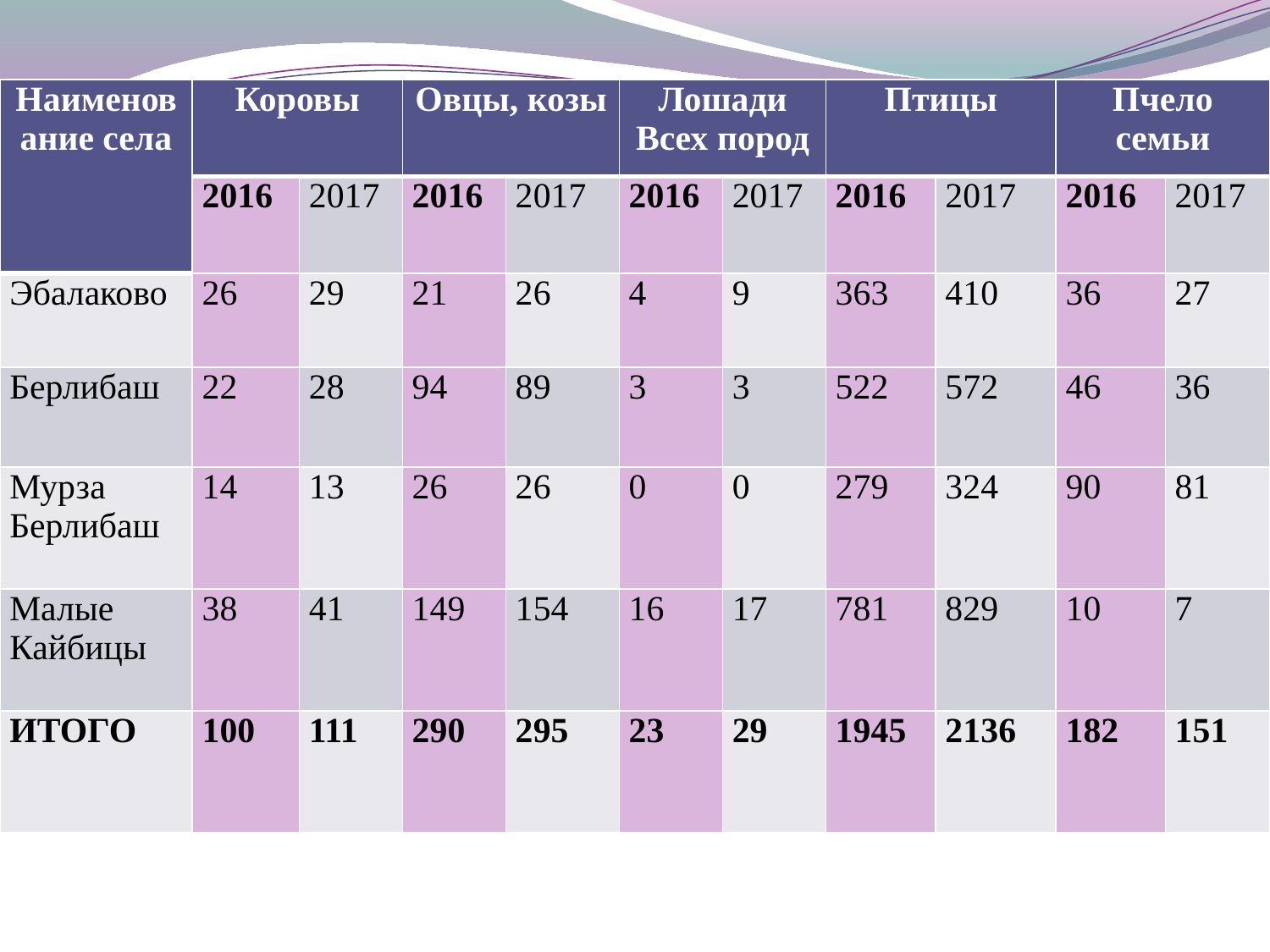

| Наименование села | Коровы |  | Овцы, козы |  | Лошади Всех пород |  | Птицы |  | Пчело семьи |  |
| --- | --- | --- | --- | --- | --- | --- | --- | --- | --- | --- |
|  | 2016 | 2017 | 2016 | 2017 | 2016 | 2017 | 2016 | 2017 | 2016 | 2017 |
| Эбалаково | 26 | 29 | 21 | 26 | 4 | 9 | 363 | 410 | 36 | 27 |
| Берлибаш | 22 | 28 | 94 | 89 | 3 | 3 | 522 | 572 | 46 | 36 |
| Мурза Берлибаш | 14 | 13 | 26 | 26 | 0 | 0 | 279 | 324 | 90 | 81 |
| Малые Кайбицы | 38 | 41 | 149 | 154 | 16 | 17 | 781 | 829 | 10 | 7 |
| ИТОГО | 100 | 111 | 290 | 295 | 23 | 29 | 1945 | 2136 | 182 | 151 |
#